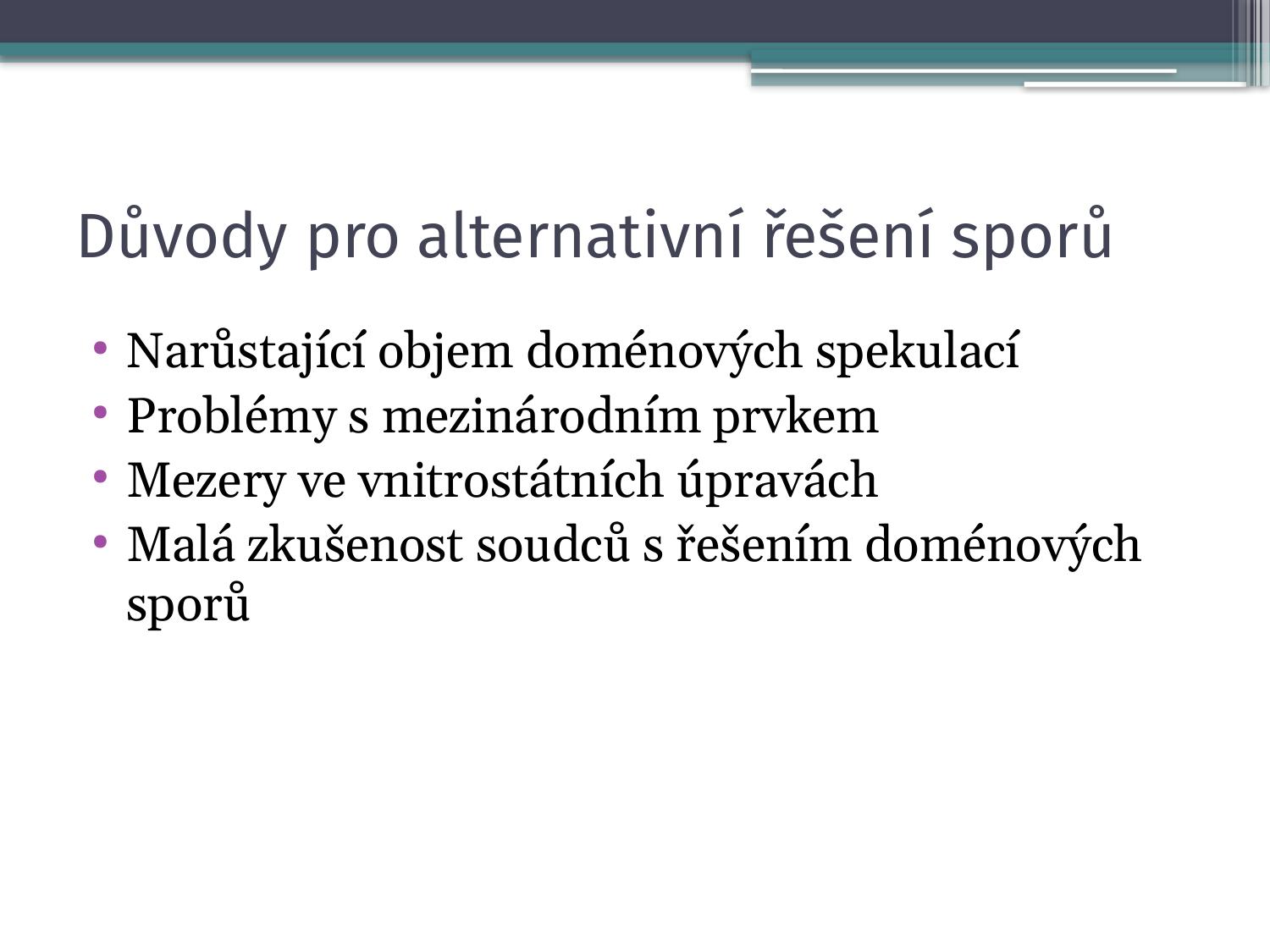

# Důvody pro alternativní řešení sporů
Narůstající objem doménových spekulací
Problémy s mezinárodním prvkem
Mezery ve vnitrostátních úpravách
Malá zkušenost soudců s řešením doménových sporů